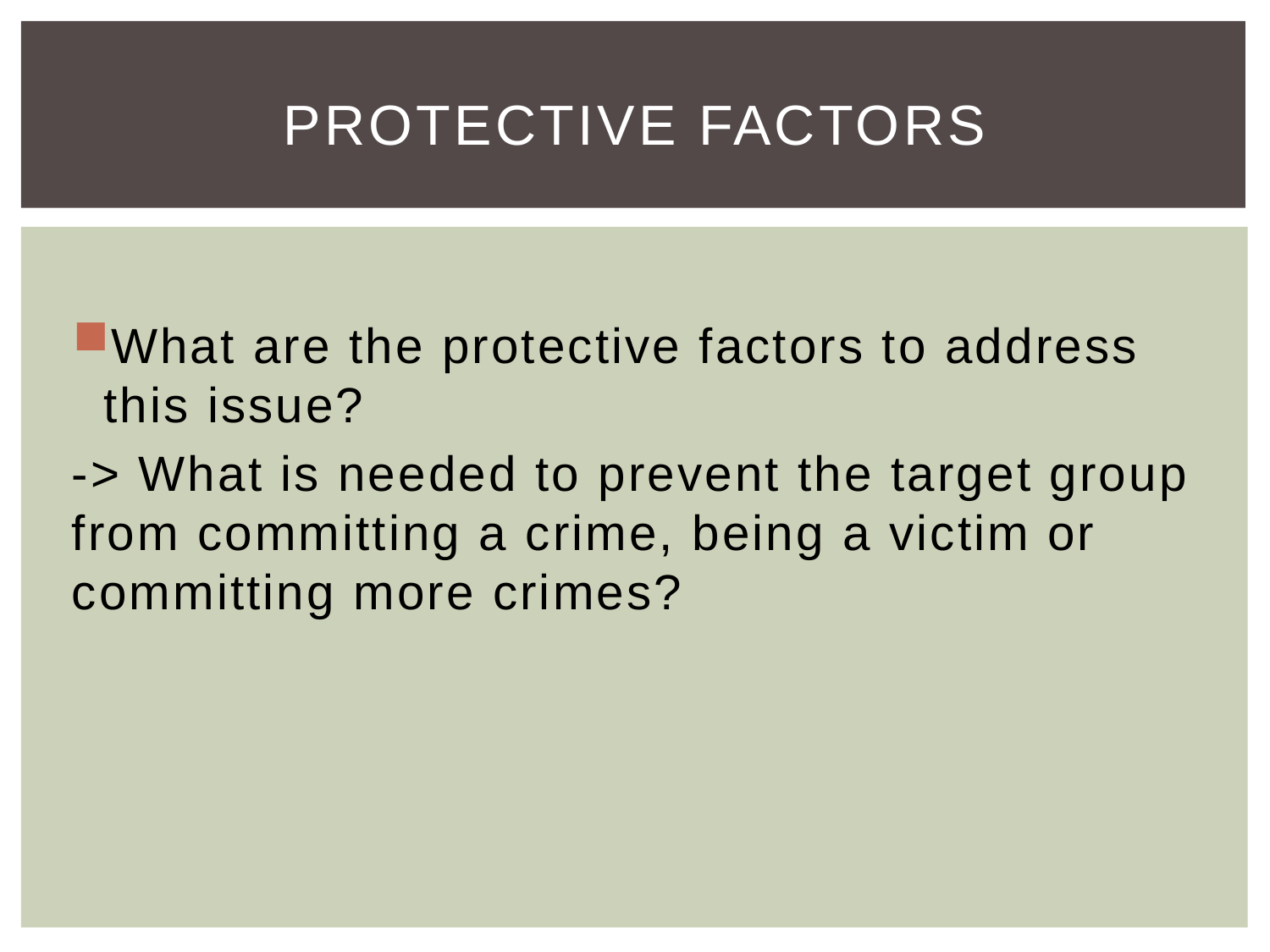

# protective factors

What are the protective factors to address this issue?
-> What is needed to prevent the target group from committing a crime, being a victim or committing more crimes?